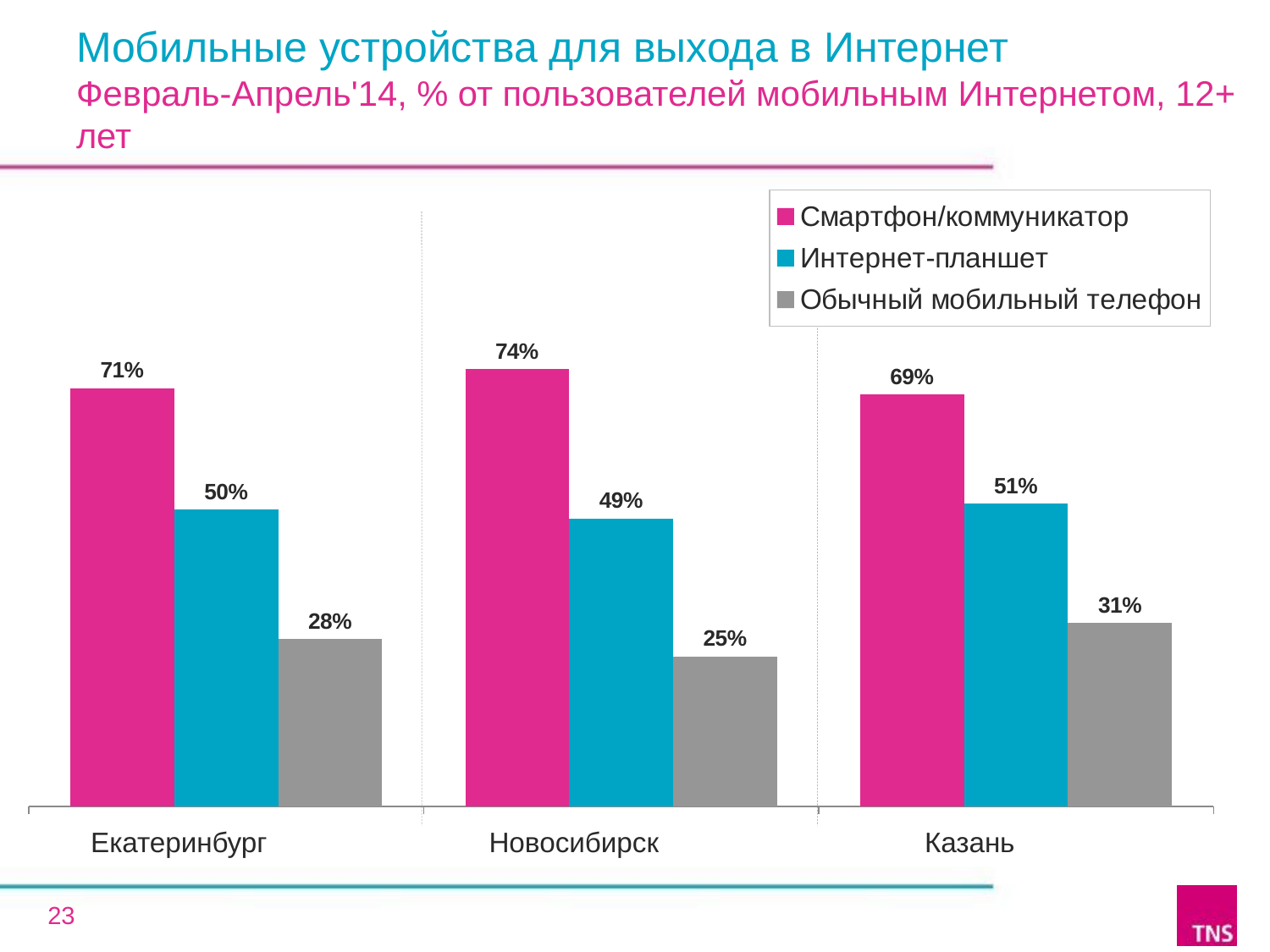

Мобильные устройства для выхода в Интернет
Февраль-Апрель'14, % от пользователей мобильным Интернетом, 12+ лет

### Chart

| Category | Смартфон/коммуникатор | Интернет-планшет | Обычный мобильный телефон |
|---|---|---|---|
| Екатеринбург | 70.5 | 50.0 | 28.2 |
| Новосибирск | 73.7 | 48.5 | 25.2 |
| Казань | 69.4 | 51.0 | 30.9 |

Екатеринбург
Новосибирск
Казань
23